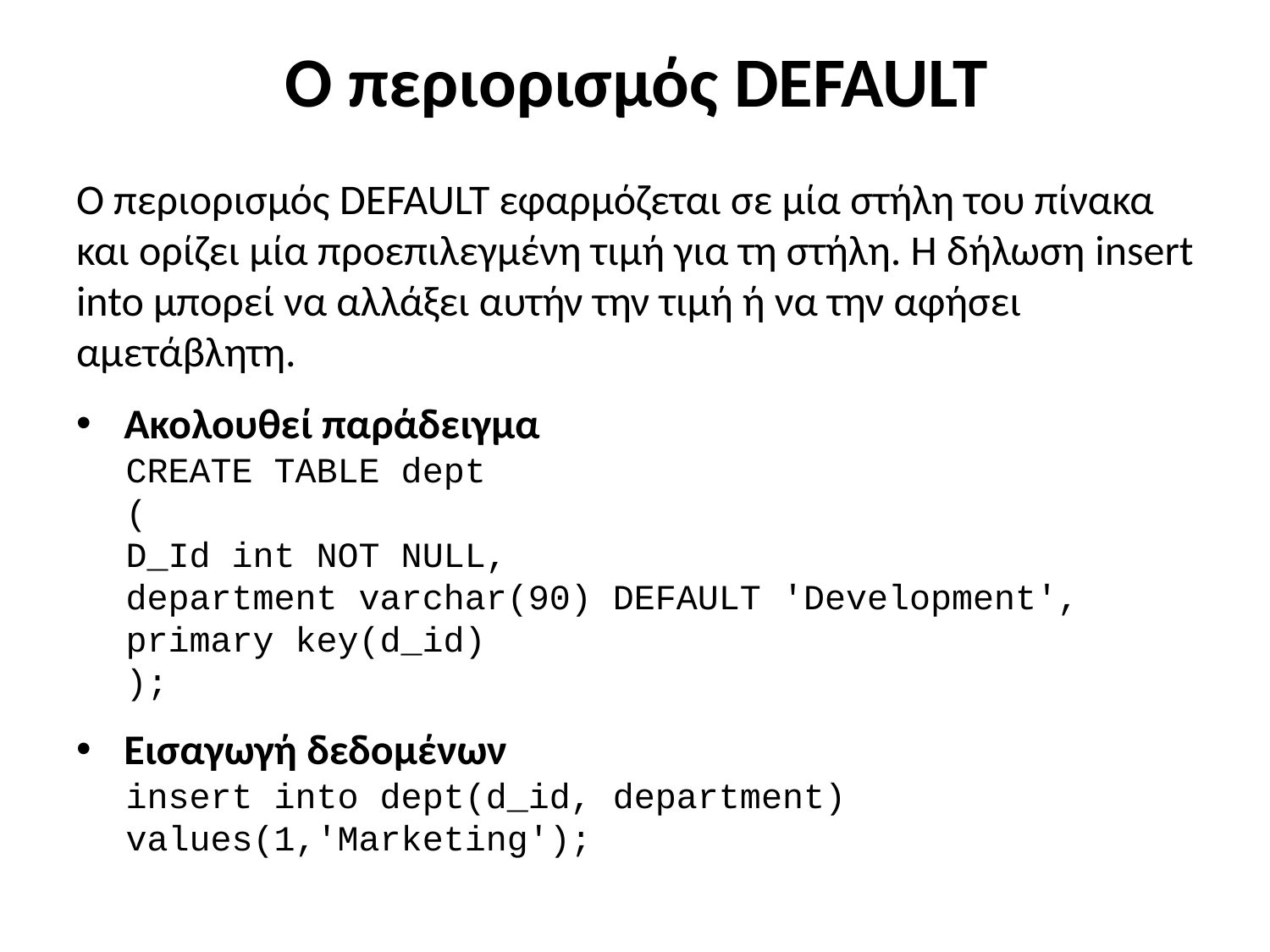

# Ο περιορισμός DEFAULT
Ο περιορισμός DEFAULT εφαρμόζεται σε μία στήλη του πίνακα και ορίζει μία προεπιλεγμένη τιμή για τη στήλη. Η δήλωση insert into μπορεί να αλλάξει αυτήν την τιμή ή να την αφήσει αμετάβλητη.
Ακολουθεί παράδειγμα
CREATE TABLE dept
(
D_Id int NOT NULL,
department varchar(90) DEFAULT 'Development',
primary key(d_id)
);
Εισαγωγή δεδομένων
insert into dept(d_id, department) values(1,'Marketing');